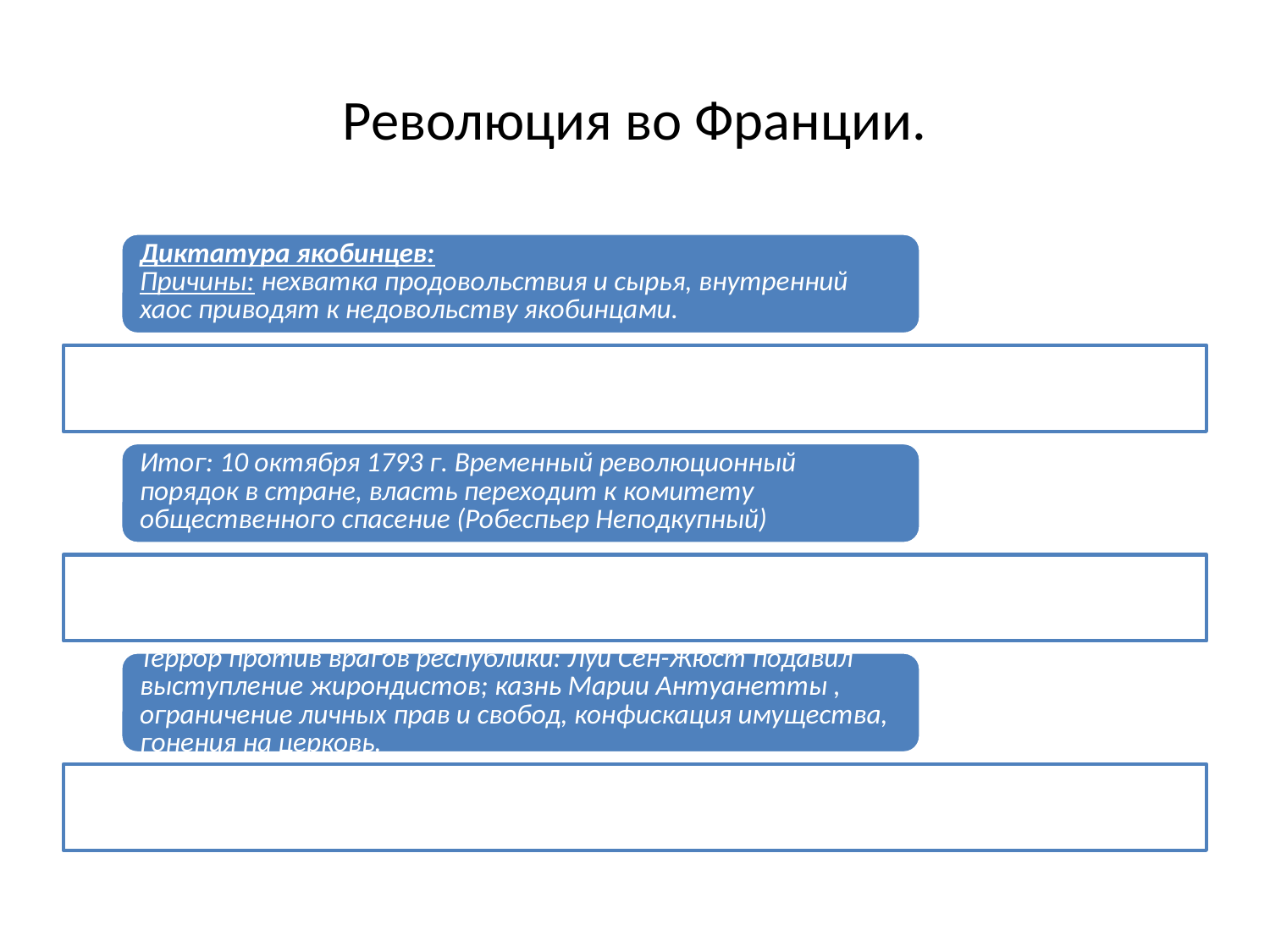

# Революция во Франции.
Диктатура якобинцев:
Причины: нехватка продовольствия и сырья, внутренний хаос приводят к недовольству якобинцами.
Итог: 10 октября 1793 г. Временный революционный порядок в стране, власть переходит к комитету общественного спасение (Робеспьер Неподкупный)
Террор против врагов республики: Луи Сен-Жюст подавил выступление жирондистов; казнь Марии Антуанетты , ограничение личных прав и свобод, конфискация имущества, гонения на церковь.